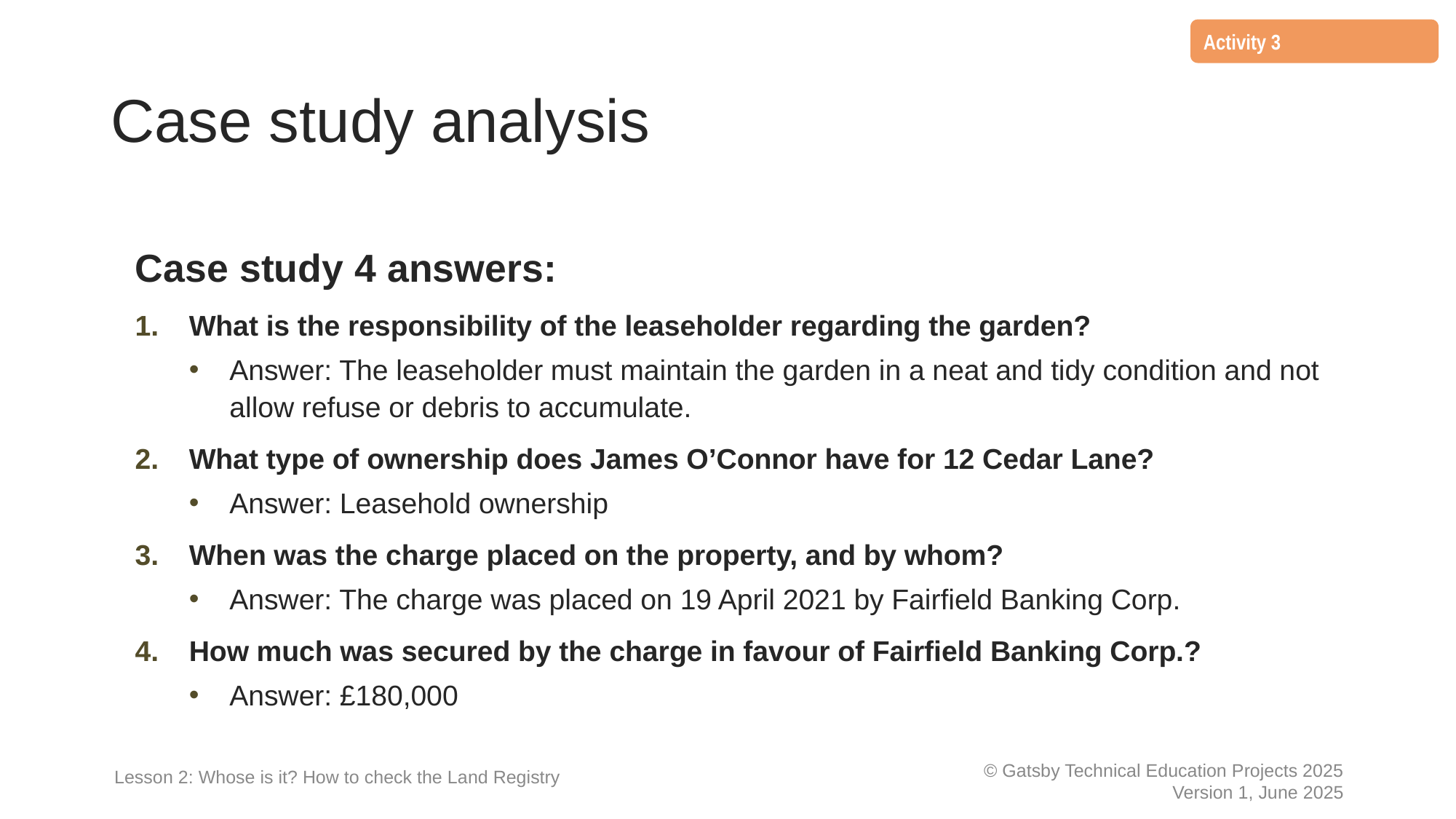

Activity 3
# Case study analysis
Case study 4 answers:
What is the responsibility of the leaseholder regarding the garden?
Answer: The leaseholder must maintain the garden in a neat and tidy condition and not allow refuse or debris to accumulate.
What type of ownership does James O’Connor have for 12 Cedar Lane?
Answer: Leasehold ownership
When was the charge placed on the property, and by whom?
Answer: The charge was placed on 19 April 2021 by Fairfield Banking Corp.
How much was secured by the charge in favour of Fairfield Banking Corp.?
Answer: £180,000

Lesson 2: Whose is it? How to check the Land Registry